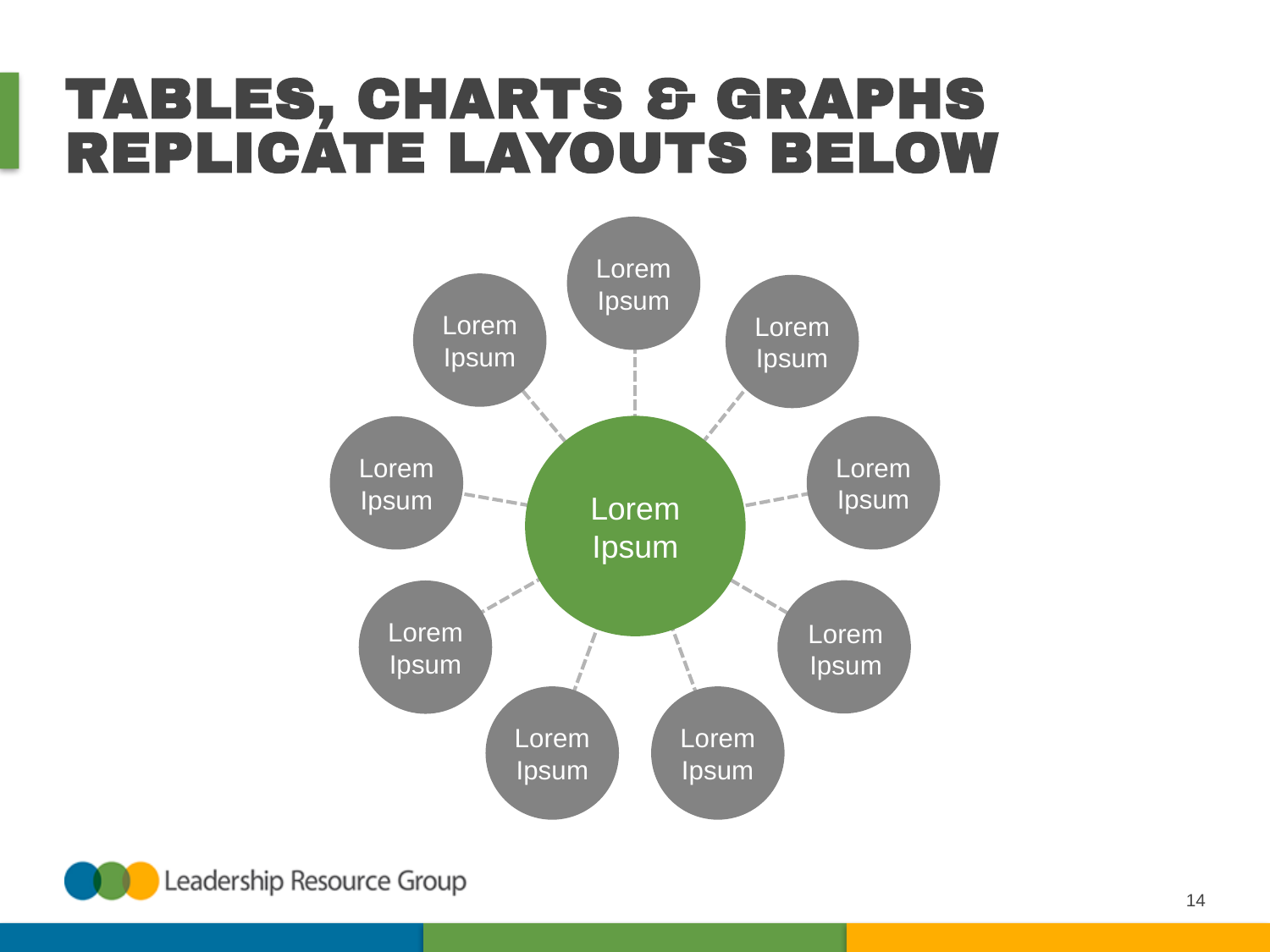

# Tables, Charts & Graphs Replicate LAYOUTS Below

Lorem Ipsum

Lorem Ipsum

Lorem Ipsum

Lorem Ipsum

Lorem Ipsum

Lorem Ipsum

Lorem Ipsum

Lorem Ipsum

Lorem Ipsum

Lorem Ipsum